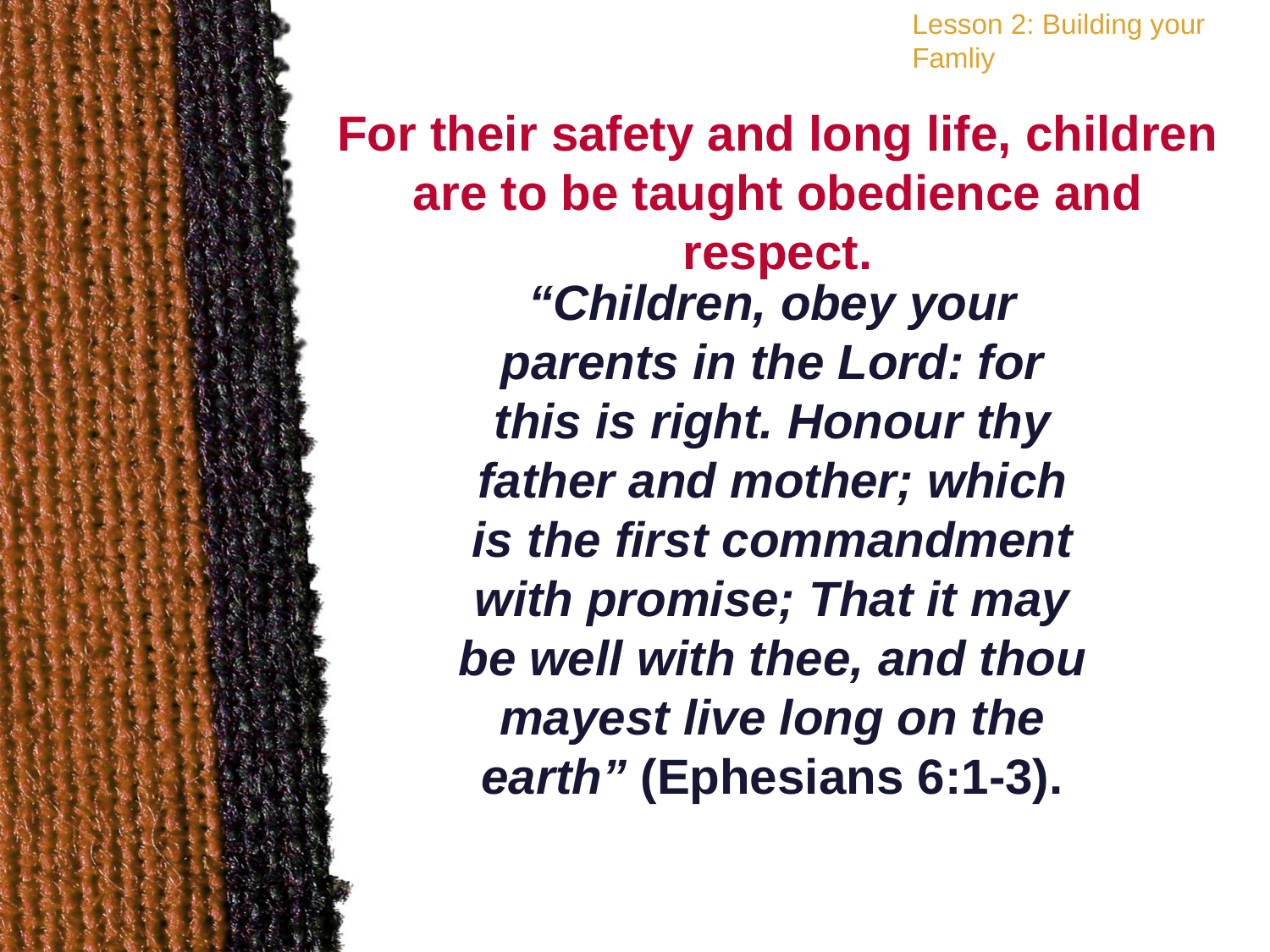

Lesson 2: Building your Famliy
For their safety and long life, children are to be taught obedience and respect.
“Children, obey your parents in the Lord: for this is right. Honour thy father and mother; which is the first commandment with promise; That it may be well with thee, and thou mayest live long on the earth” (Ephesians 6:1-3).